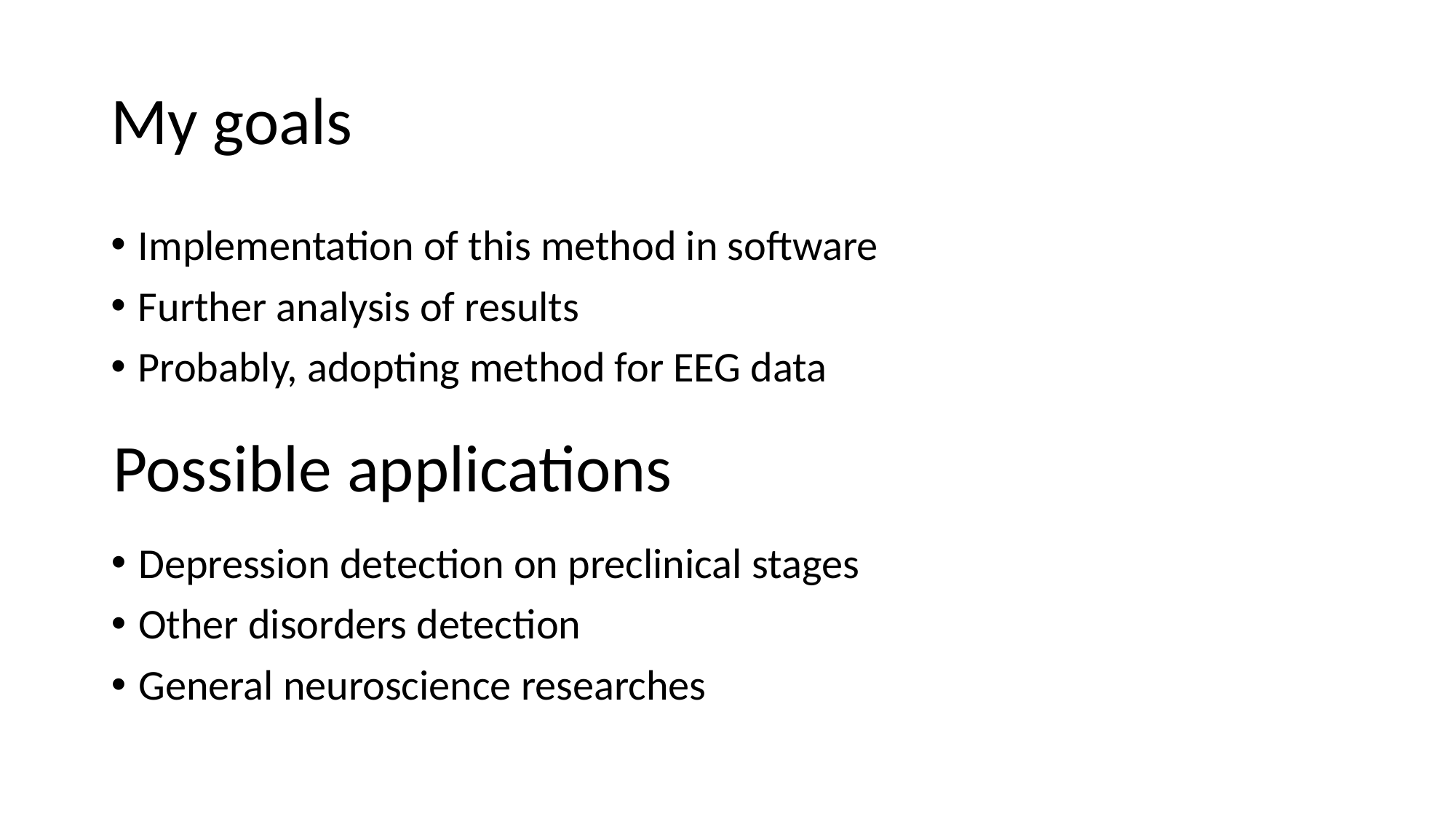

# My goals
Implementation of this method in software
Further analysis of results
Probably, adopting method for EEG data
Possible applications
Depression detection on preclinical stages
Other disorders detection
General neuroscience researches